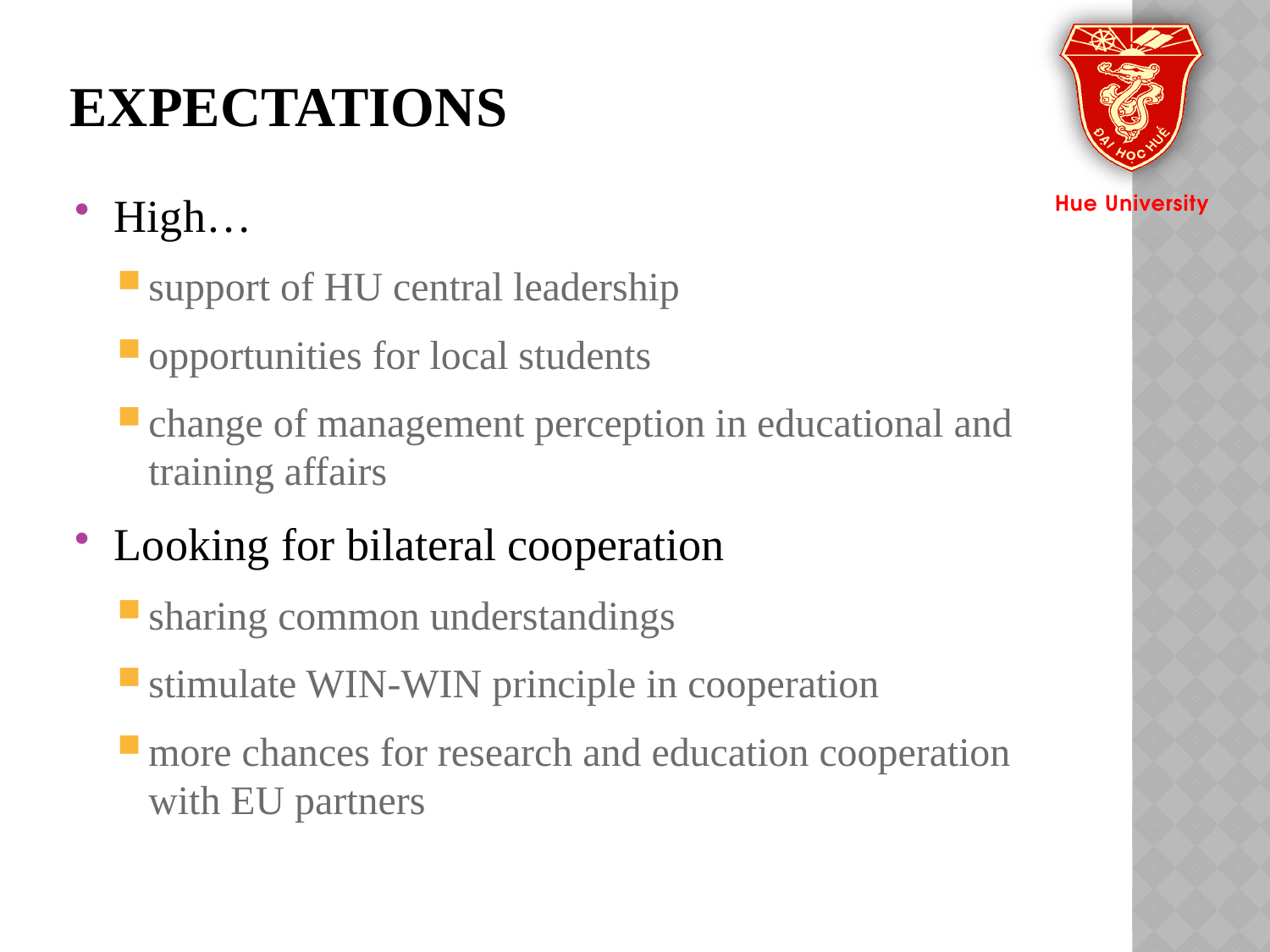

# EXPECTATIONS
High…
support of HU central leadership
opportunities for local students
change of management perception in educational and training affairs
Looking for bilateral cooperation
sharing common understandings
stimulate WIN-WIN principle in cooperation
more chances for research and education cooperation with EU partners